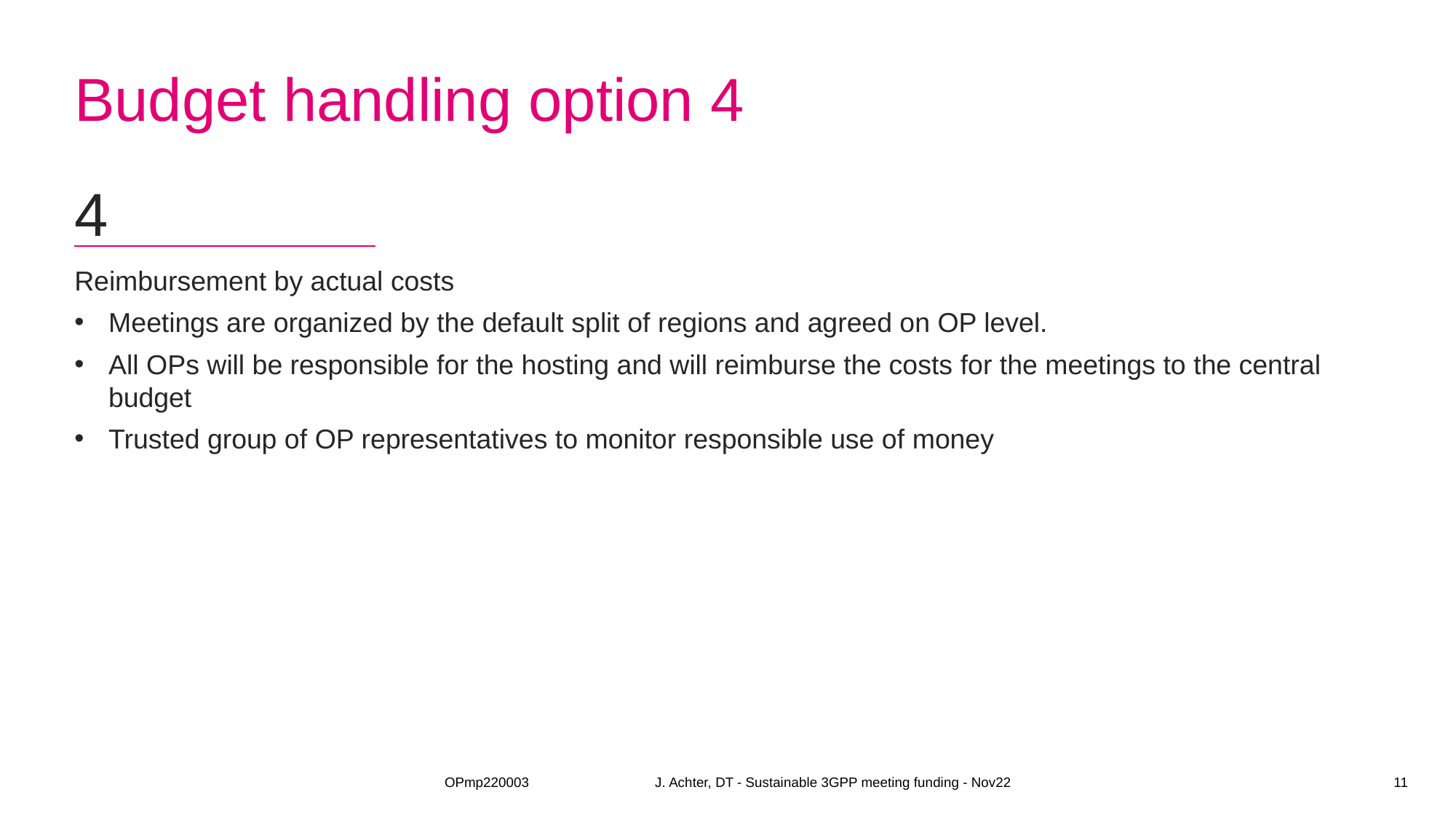

# Budget handling option 4
4
Reimbursement by actual costs
Meetings are organized by the default split of regions and agreed on OP level.
All OPs will be responsible for the hosting and will reimburse the costs for the meetings to the central budget
Trusted group of OP representatives to monitor responsible use of money
OPmp220003                                 J. Achter, DT - Sustainable 3GPP meeting funding - Nov22
11